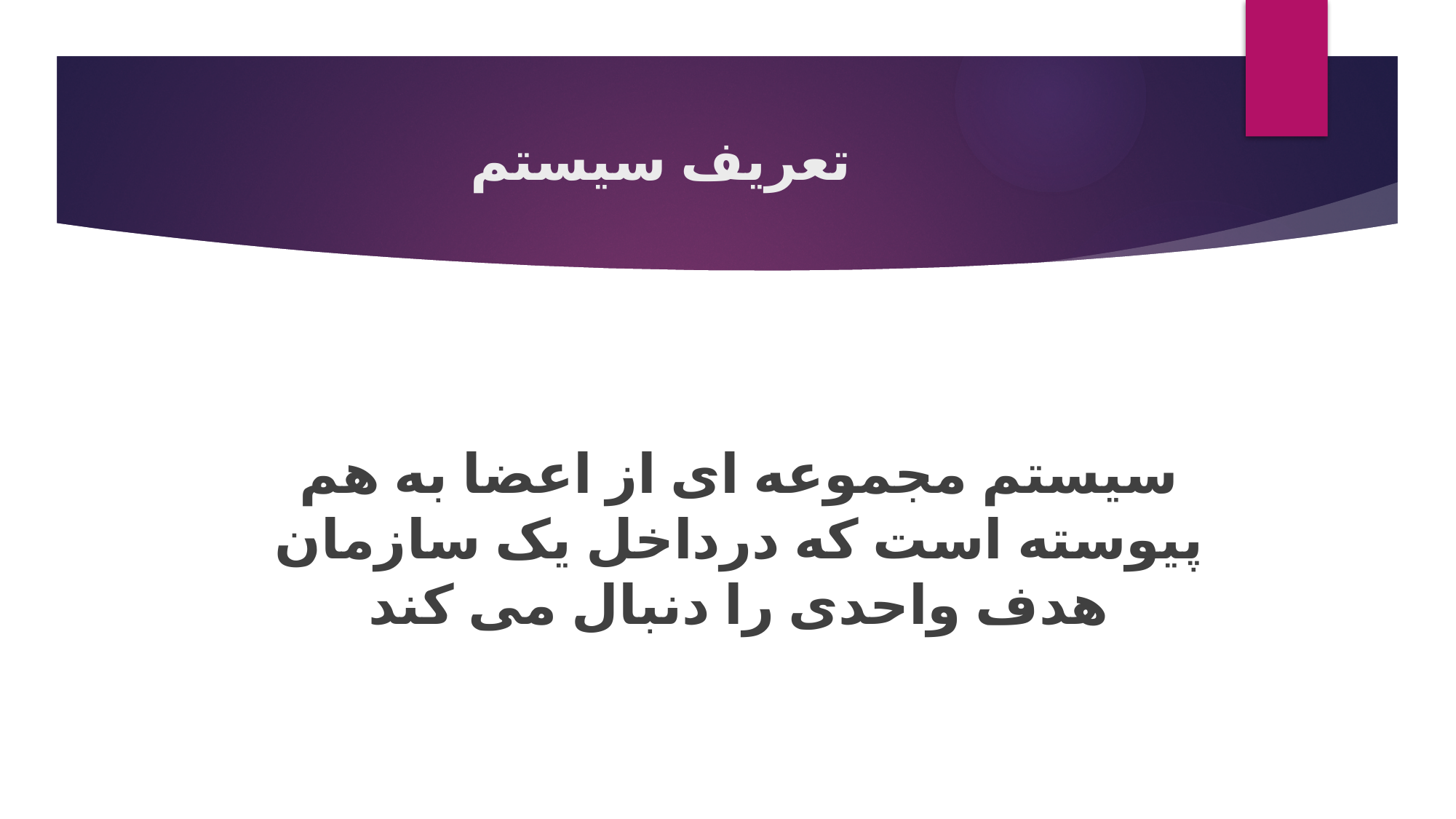

# تعریف سیستم
سیستم مجموعه ای از اعضا به هم پیوسته است که درداخل یک سازمان هدف واحدی را دنبال می کند